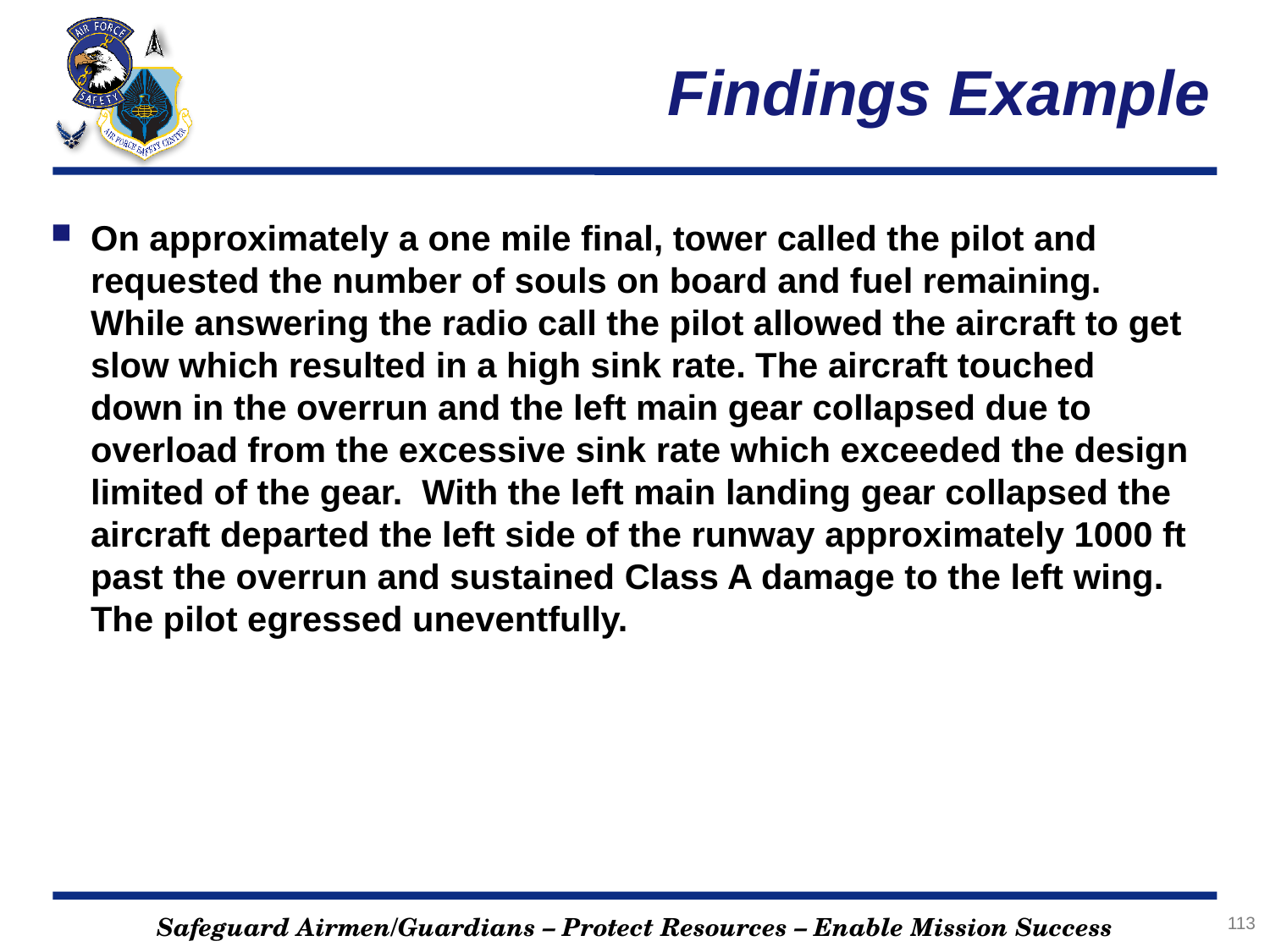

# Findings Example
On approximately a one mile final, tower called the pilot and requested the number of souls on board and fuel remaining.  While answering the radio call the pilot allowed the aircraft to get slow which resulted in a high sink rate. The aircraft touched down in the overrun and the left main gear collapsed due to overload from the excessive sink rate which exceeded the design limited of the gear.  With the left main landing gear collapsed the aircraft departed the left side of the runway approximately 1000 ft past the overrun and sustained Class A damage to the left wing.  The pilot egressed uneventfully.
113